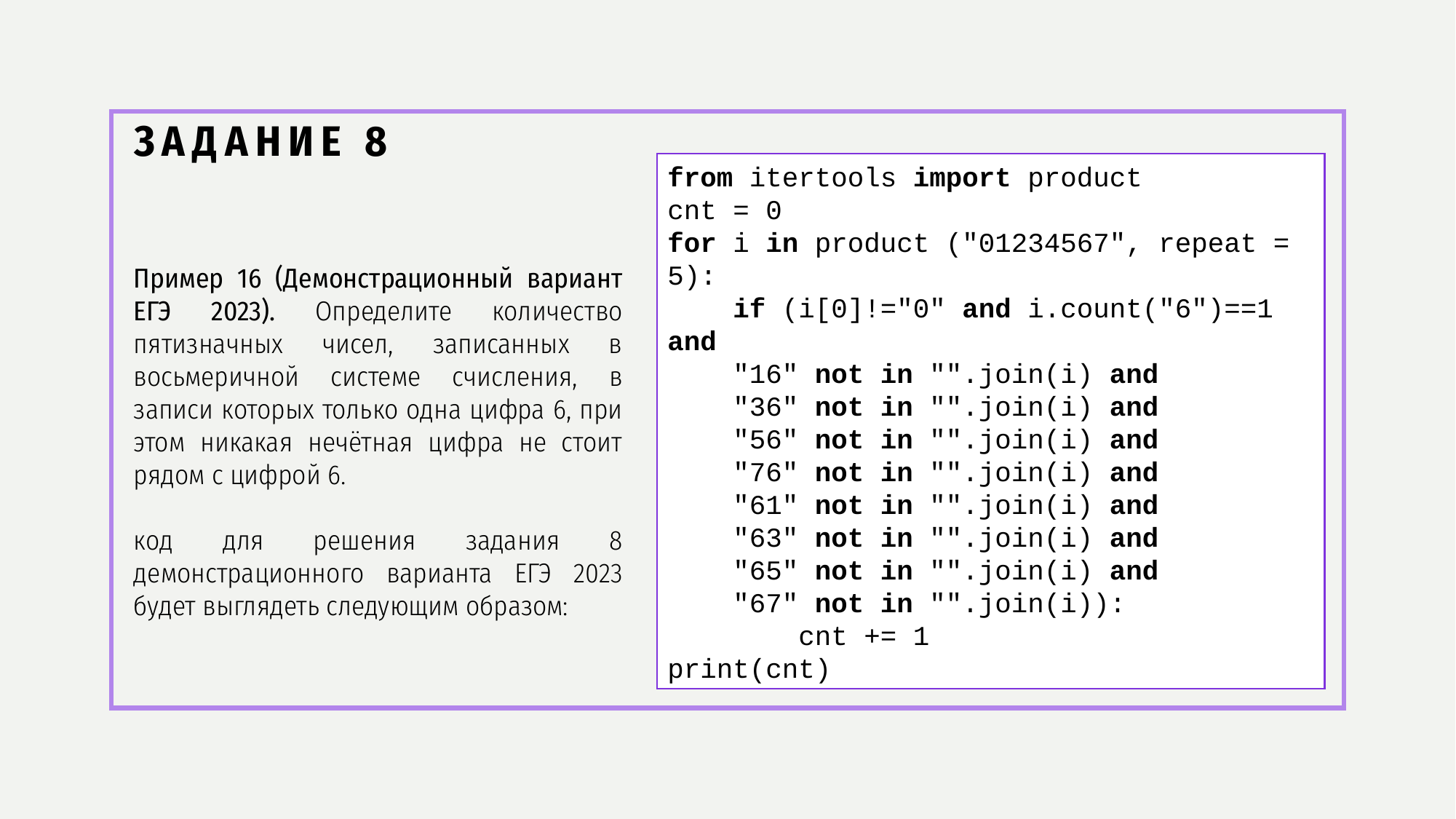

# Задание 8
from itertools import product
cnt = 0
for i in product ("01234567", repeat = 5):
    if (i[0]!="0" and i.count("6")==1 and
    "16" not in "".join(i) and
    "36" not in "".join(i) and
    "56" not in "".join(i) and
    "76" not in "".join(i) and
    "61" not in "".join(i) and
    "63" not in "".join(i) and
    "65" not in "".join(i) and
    "67" not in "".join(i)):
        cnt += 1
print(cnt)
Пример 16 (Демонстрационный вариант ЕГЭ 2023). Определите количество пятизначных чисел, записанных в восьмеричной системе счисления, в записи которых только одна цифра 6, при этом никакая нечётная цифра не стоит рядом с цифрой 6.

код для решения задания 8 демонстрационного варианта ЕГЭ 2023 будет выглядеть следующим образом: